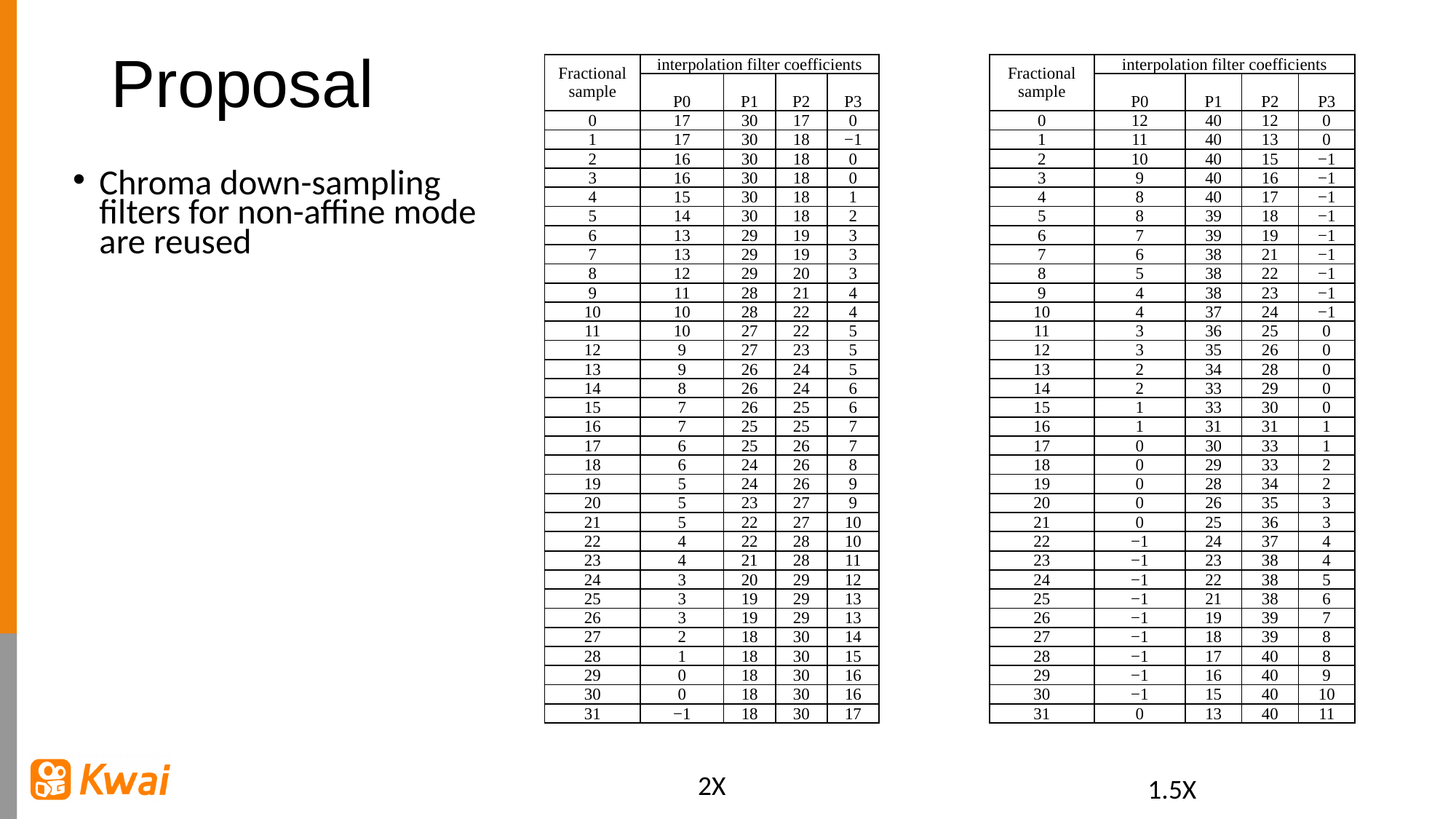

# Proposal
| Fractional sample | interpolation filter coefficients |  |  |  |
| --- | --- | --- | --- | --- |
|  | P0 | P1 | P2 | P3 |
| 0 | 17 | 30 | 17 | 0 |
| 1 | 17 | 30 | 18 | −1 |
| 2 | 16 | 30 | 18 | 0 |
| 3 | 16 | 30 | 18 | 0 |
| 4 | 15 | 30 | 18 | 1 |
| 5 | 14 | 30 | 18 | 2 |
| 6 | 13 | 29 | 19 | 3 |
| 7 | 13 | 29 | 19 | 3 |
| 8 | 12 | 29 | 20 | 3 |
| 9 | 11 | 28 | 21 | 4 |
| 10 | 10 | 28 | 22 | 4 |
| 11 | 10 | 27 | 22 | 5 |
| 12 | 9 | 27 | 23 | 5 |
| 13 | 9 | 26 | 24 | 5 |
| 14 | 8 | 26 | 24 | 6 |
| 15 | 7 | 26 | 25 | 6 |
| 16 | 7 | 25 | 25 | 7 |
| 17 | 6 | 25 | 26 | 7 |
| 18 | 6 | 24 | 26 | 8 |
| 19 | 5 | 24 | 26 | 9 |
| 20 | 5 | 23 | 27 | 9 |
| 21 | 5 | 22 | 27 | 10 |
| 22 | 4 | 22 | 28 | 10 |
| 23 | 4 | 21 | 28 | 11 |
| 24 | 3 | 20 | 29 | 12 |
| 25 | 3 | 19 | 29 | 13 |
| 26 | 3 | 19 | 29 | 13 |
| 27 | 2 | 18 | 30 | 14 |
| 28 | 1 | 18 | 30 | 15 |
| 29 | 0 | 18 | 30 | 16 |
| 30 | 0 | 18 | 30 | 16 |
| 31 | −1 | 18 | 30 | 17 |
| Fractional sample | interpolation filter coefficients |  |  |  |
| --- | --- | --- | --- | --- |
|  | P0 | P1 | P2 | P3 |
| 0 | 12 | 40 | 12 | 0 |
| 1 | 11 | 40 | 13 | 0 |
| 2 | 10 | 40 | 15 | −1 |
| 3 | 9 | 40 | 16 | −1 |
| 4 | 8 | 40 | 17 | −1 |
| 5 | 8 | 39 | 18 | −1 |
| 6 | 7 | 39 | 19 | −1 |
| 7 | 6 | 38 | 21 | −1 |
| 8 | 5 | 38 | 22 | −1 |
| 9 | 4 | 38 | 23 | −1 |
| 10 | 4 | 37 | 24 | −1 |
| 11 | 3 | 36 | 25 | 0 |
| 12 | 3 | 35 | 26 | 0 |
| 13 | 2 | 34 | 28 | 0 |
| 14 | 2 | 33 | 29 | 0 |
| 15 | 1 | 33 | 30 | 0 |
| 16 | 1 | 31 | 31 | 1 |
| 17 | 0 | 30 | 33 | 1 |
| 18 | 0 | 29 | 33 | 2 |
| 19 | 0 | 28 | 34 | 2 |
| 20 | 0 | 26 | 35 | 3 |
| 21 | 0 | 25 | 36 | 3 |
| 22 | −1 | 24 | 37 | 4 |
| 23 | −1 | 23 | 38 | 4 |
| 24 | −1 | 22 | 38 | 5 |
| 25 | −1 | 21 | 38 | 6 |
| 26 | −1 | 19 | 39 | 7 |
| 27 | −1 | 18 | 39 | 8 |
| 28 | −1 | 17 | 40 | 8 |
| 29 | −1 | 16 | 40 | 9 |
| 30 | −1 | 15 | 40 | 10 |
| 31 | 0 | 13 | 40 | 11 |
Chroma down-sampling filters for non-affine mode are reused

2X
1.5X